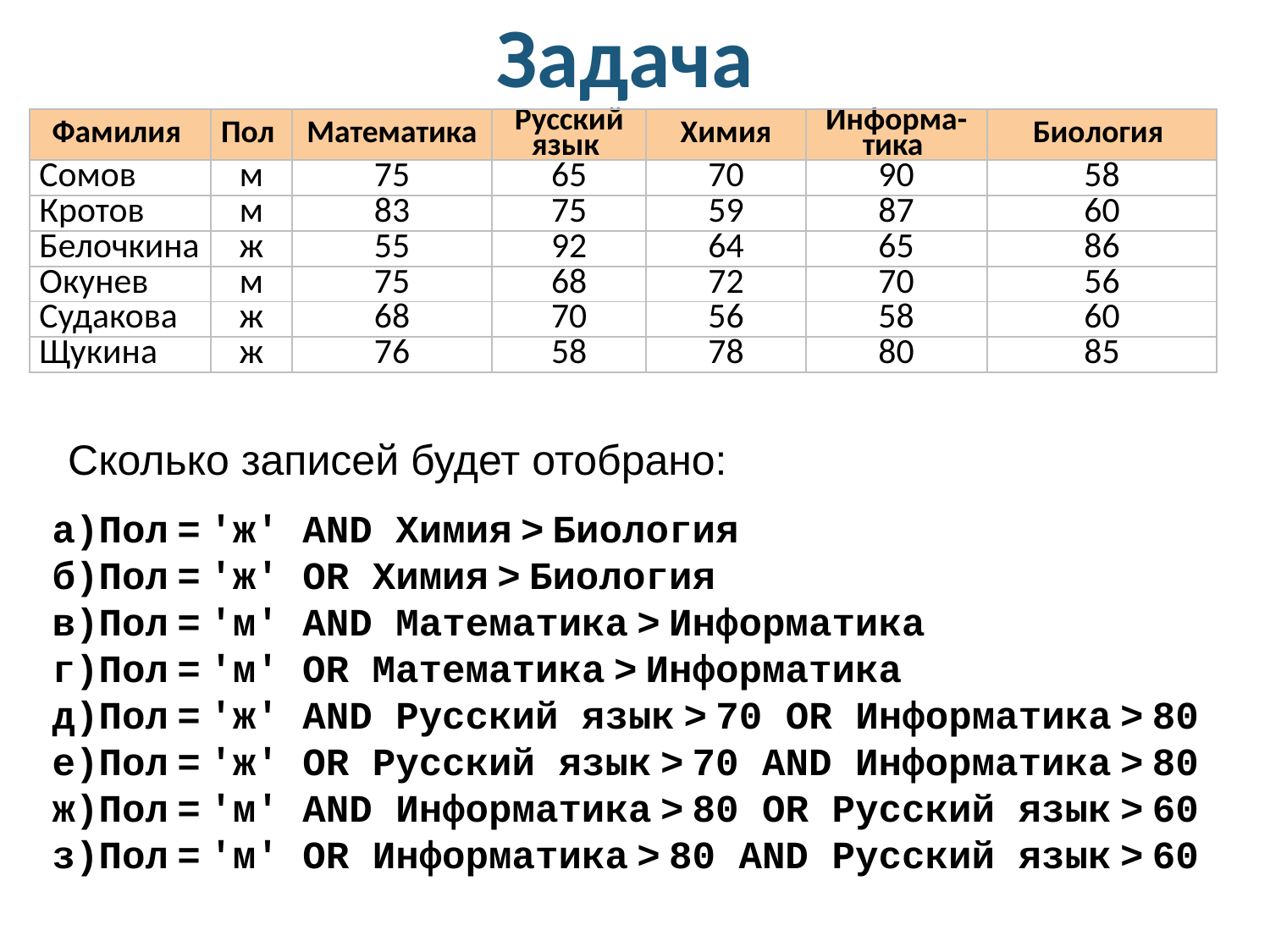

Задача
| Фамилия | Пол | Математика | Русский язык | Химия | Информа-тика | Биология |
| --- | --- | --- | --- | --- | --- | --- |
| Сомов | м | 75 | 65 | 70 | 90 | 58 |
| Кротов | м | 83 | 75 | 59 | 87 | 60 |
| Белочкина | ж | 55 | 92 | 64 | 65 | 86 |
| Окунев | м | 75 | 68 | 72 | 70 | 56 |
| Судакова | ж | 68 | 70 | 56 | 58 | 60 |
| Щукина | ж | 76 | 58 | 78 | 80 | 85 |
Сколько записей будет отобрано:
а)Пол = 'ж' AND Химия > Биология
б)Пол = 'ж' OR Химия > Биология
в)Пол = 'м' AND Математика > Информатика
г)Пол = 'м' OR Математика > Информатика
д)Пол = 'ж' AND Русский язык > 70 OR Информатика > 80
е)Пол = 'ж' OR Русский язык > 70 AND Информатика > 80
ж)Пол = 'м' AND Информатика > 80 OR Русский язык > 60
з)Пол = 'м' OR Информатика > 80 AND Русский язык > 60